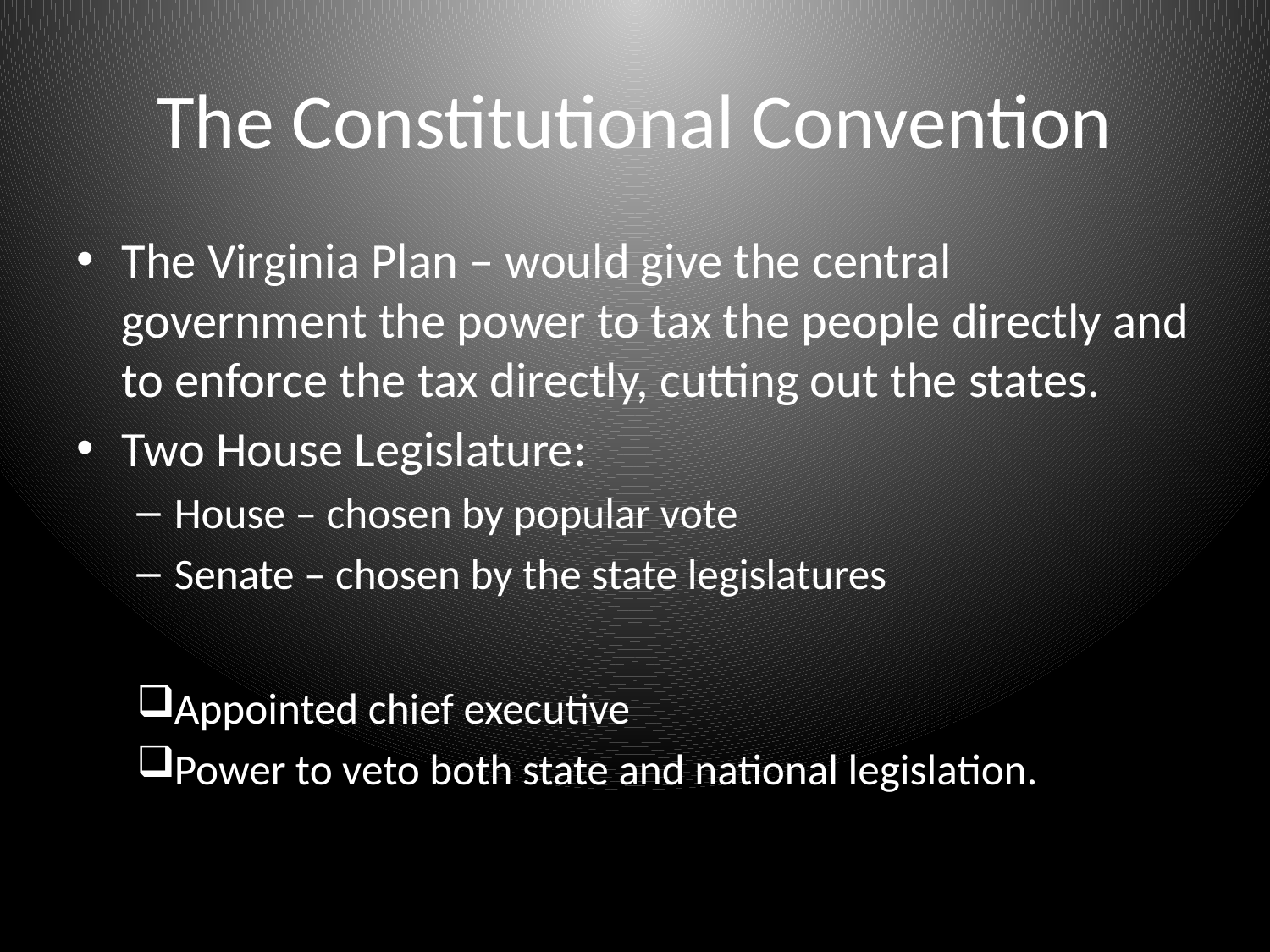

# The Constitutional Convention
The Virginia Plan – would give the central government the power to tax the people directly and to enforce the tax directly, cutting out the states.
Two House Legislature:
House – chosen by popular vote
Senate – chosen by the state legislatures

Appointed chief executive
Power to veto both state and national legislation.